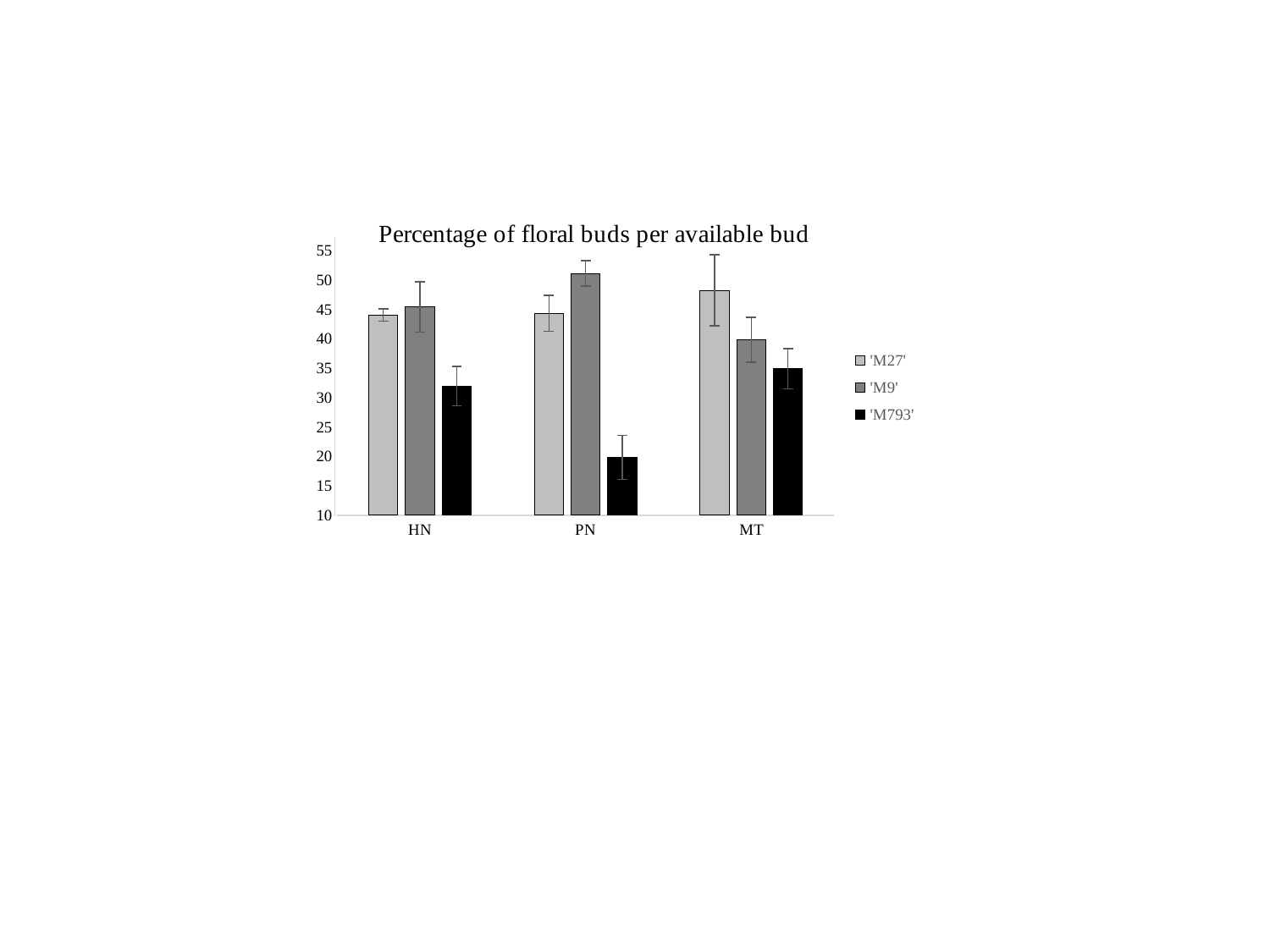

### Chart: Percentage of floral buds per available bud

| Category |  |  |  |
|---|---|---|---|
| HN | 44.0881504345099 | 45.437119798627386 | 31.981238151895024 |
| PN | 44.34084761067991 | 51.13286699661716 | 19.83791880767078 |
| MT | 48.2589323319677 | 39.840080499711 | 34.9393364121208 |